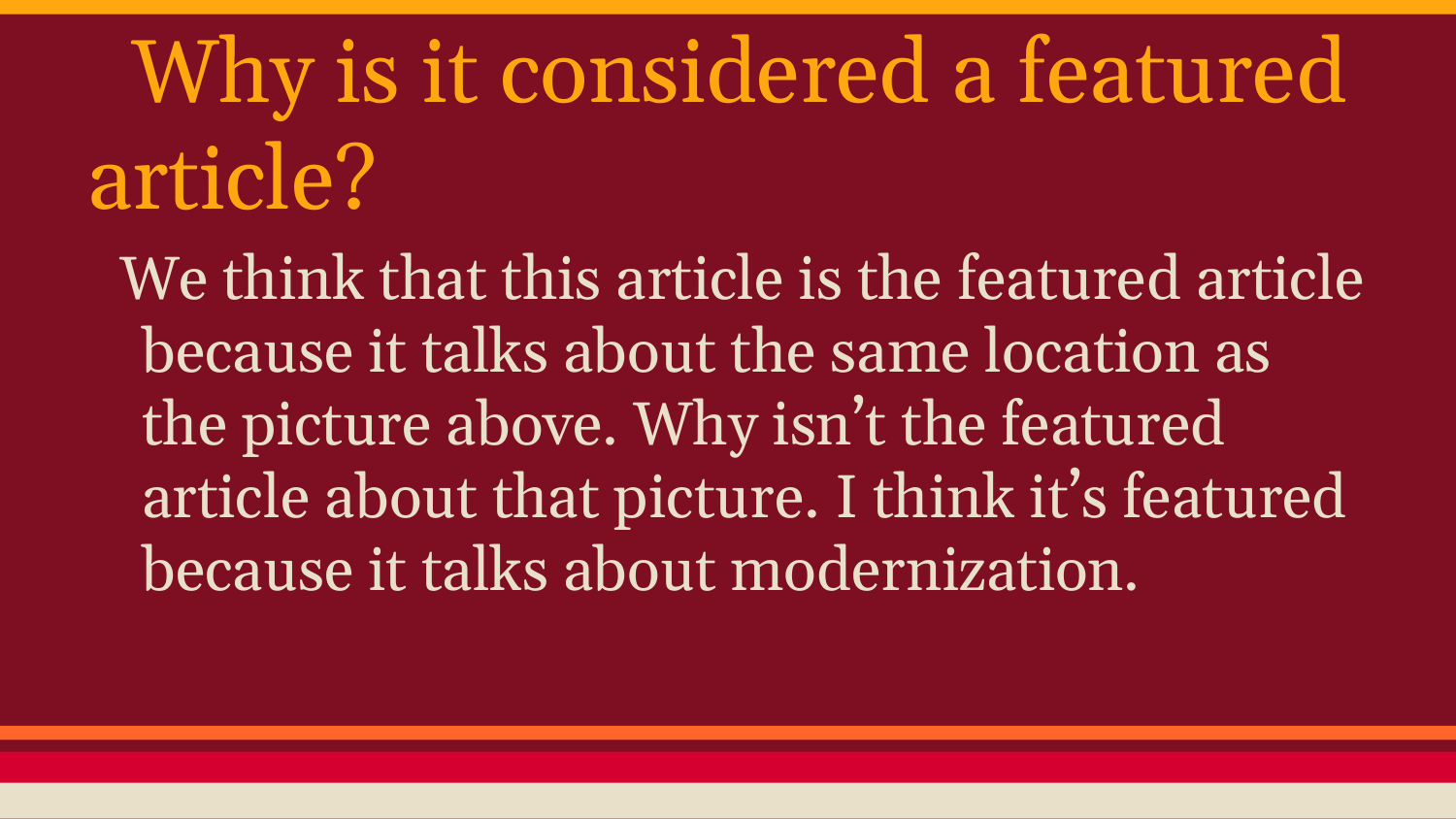

# Why is it considered a featured article?
We think that this article is the featured article because it talks about the same location as the picture above. Why isn’t the featured article about that picture. I think it’s featured because it talks about modernization.